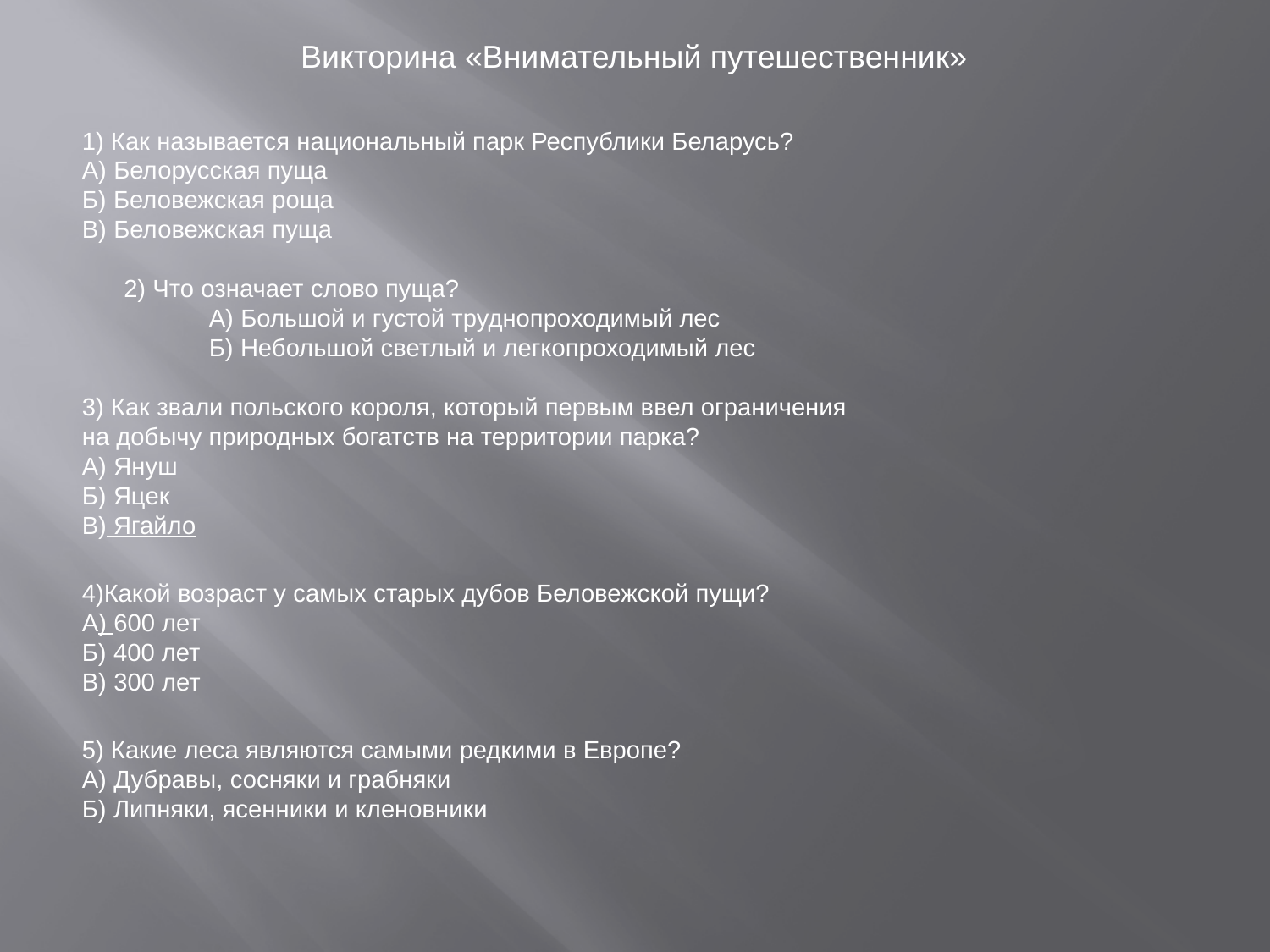

Викторина «Внимательный путешественник»
1) Как называется национальный парк Республики Беларусь?
А) Белорусская пуща
Б) Беловежская роща
В) Беловежская пуща

      2) Что означает слово пуща?
	А) Большой и густой труднопроходимый лес
	Б) Небольшой светлый и легкопроходимый лес

3) Как звали польского короля, который первым ввел ограничения
на добычу природных богатств на территории парка?
А) Януш
Б) Яцек
В) Ягайло

4)Какой возраст у самых старых дубов Беловежской пущи?
А) 600 лет
Б) 400 лет
В) 300 лет

5) Какие леса являются самыми редкими в Европе?
А) Дубравы, сосняки и грабняки
Б) Липняки, ясенники и кленовники